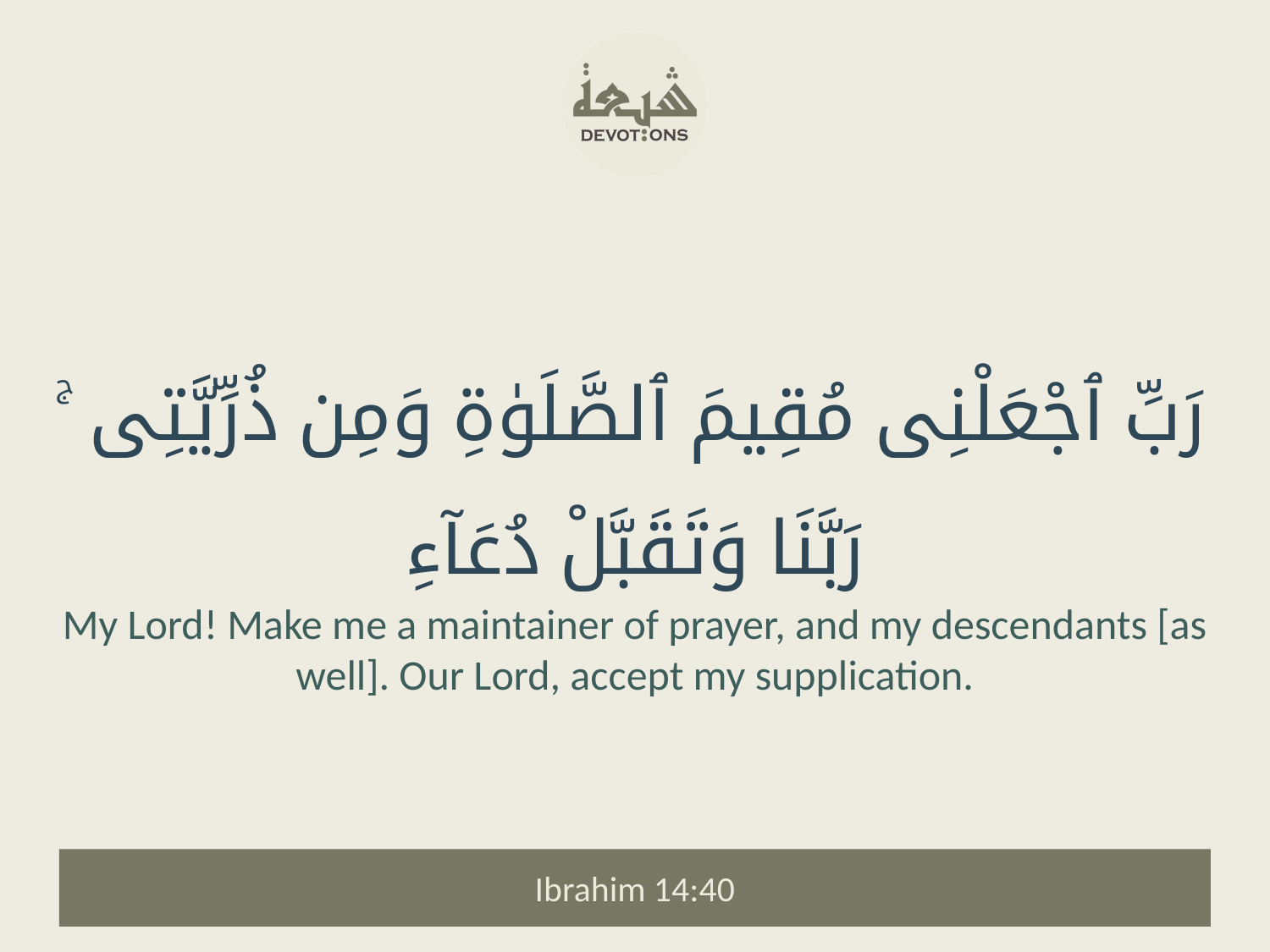

رَبِّ ٱجْعَلْنِى مُقِيمَ ٱلصَّلَوٰةِ وَمِن ذُرِّيَّتِى ۚ رَبَّنَا وَتَقَبَّلْ دُعَآءِ
My Lord! Make me a maintainer of prayer, and my descendants [as well]. Our Lord, accept my supplication.
Ibrahim 14:40